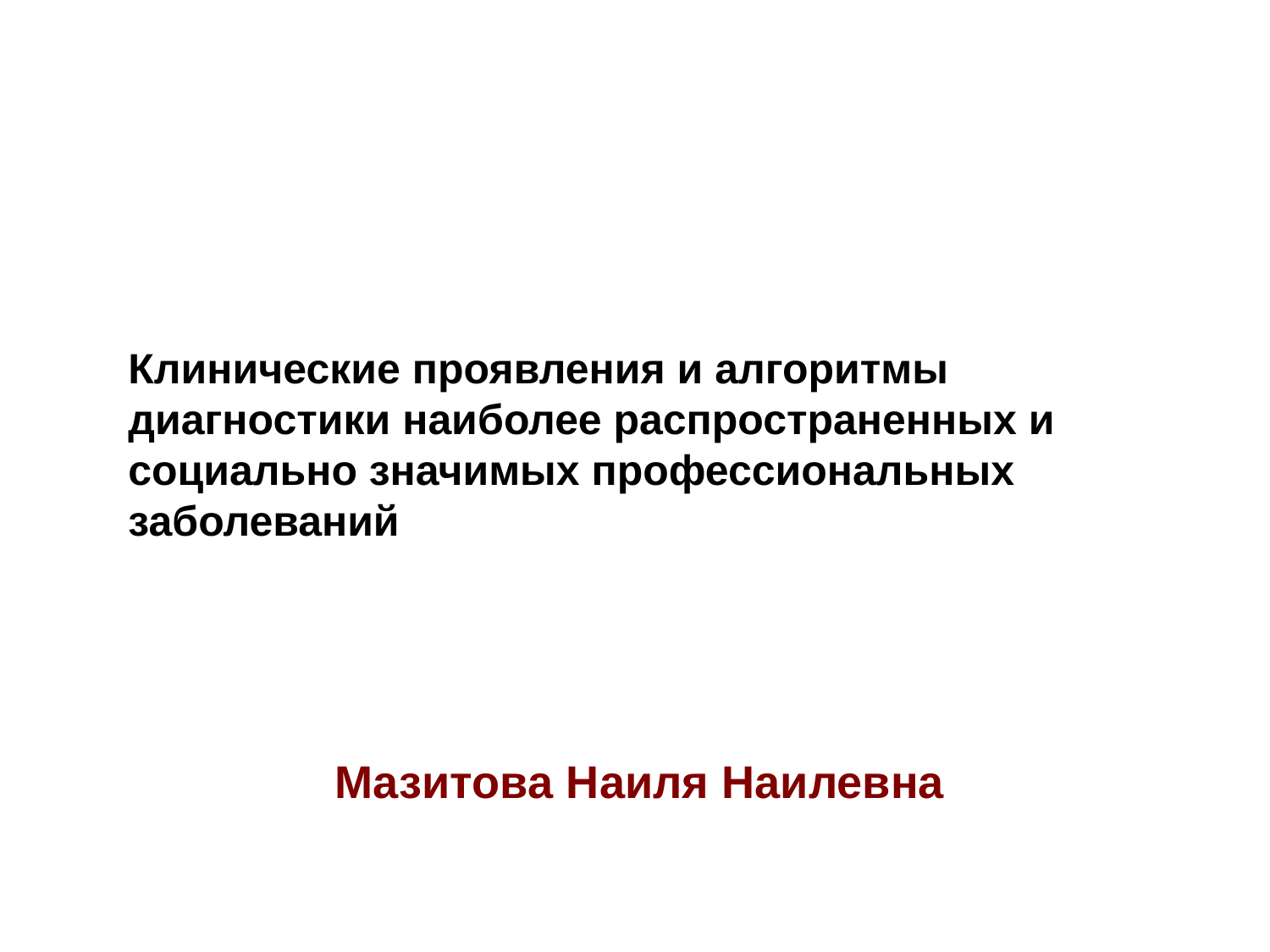

Клинические проявления и алгоритмы диагностики наиболее распространенных и социально значимых профессиональных заболеваний

Мазитова Наиля Наилевна